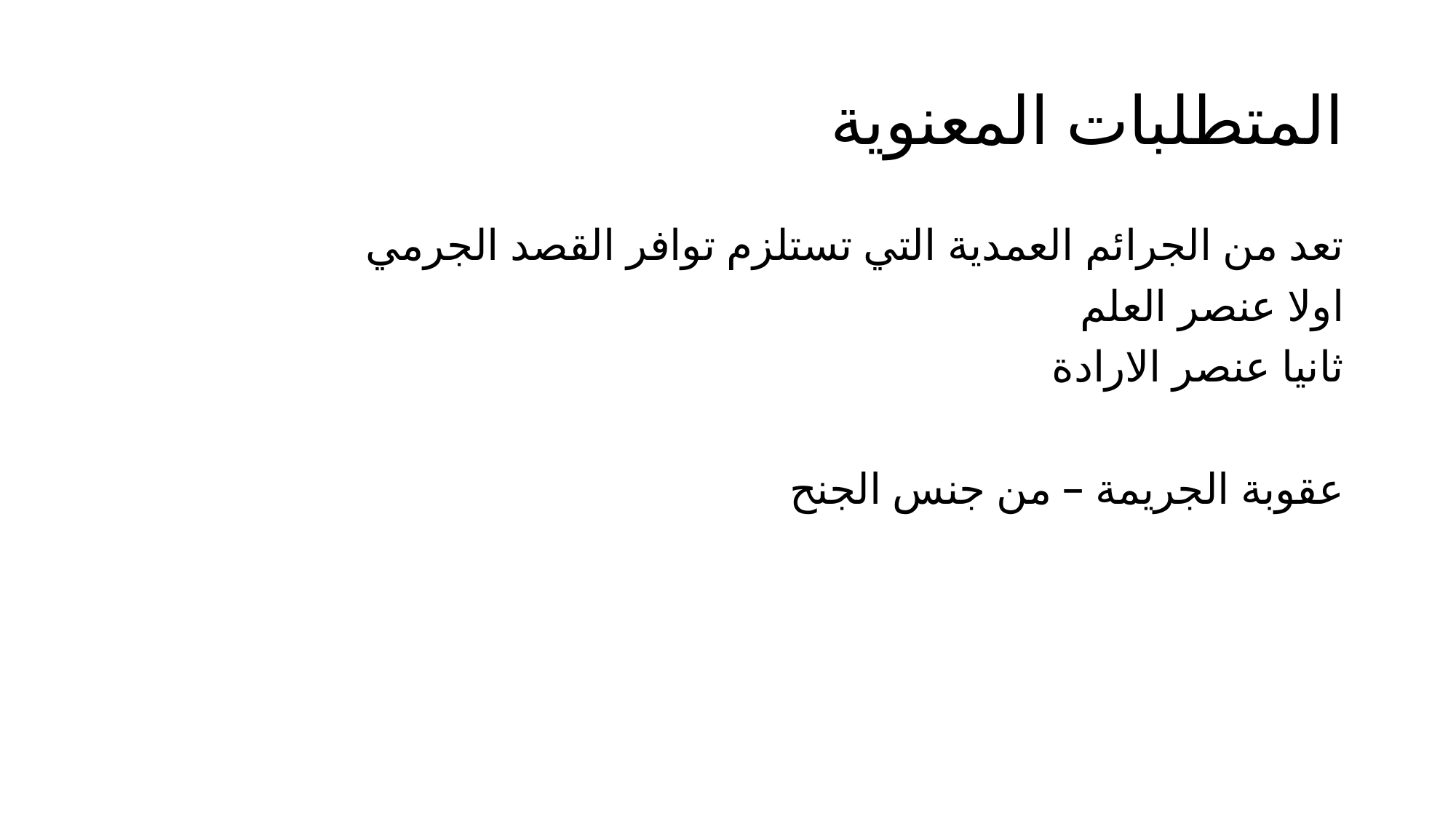

# المتطلبات المعنوية
تعد من الجرائم العمدية التي تستلزم توافر القصد الجرمي
اولا عنصر العلم
ثانيا عنصر الارادة

عقوبة الجريمة – من جنس الجنح